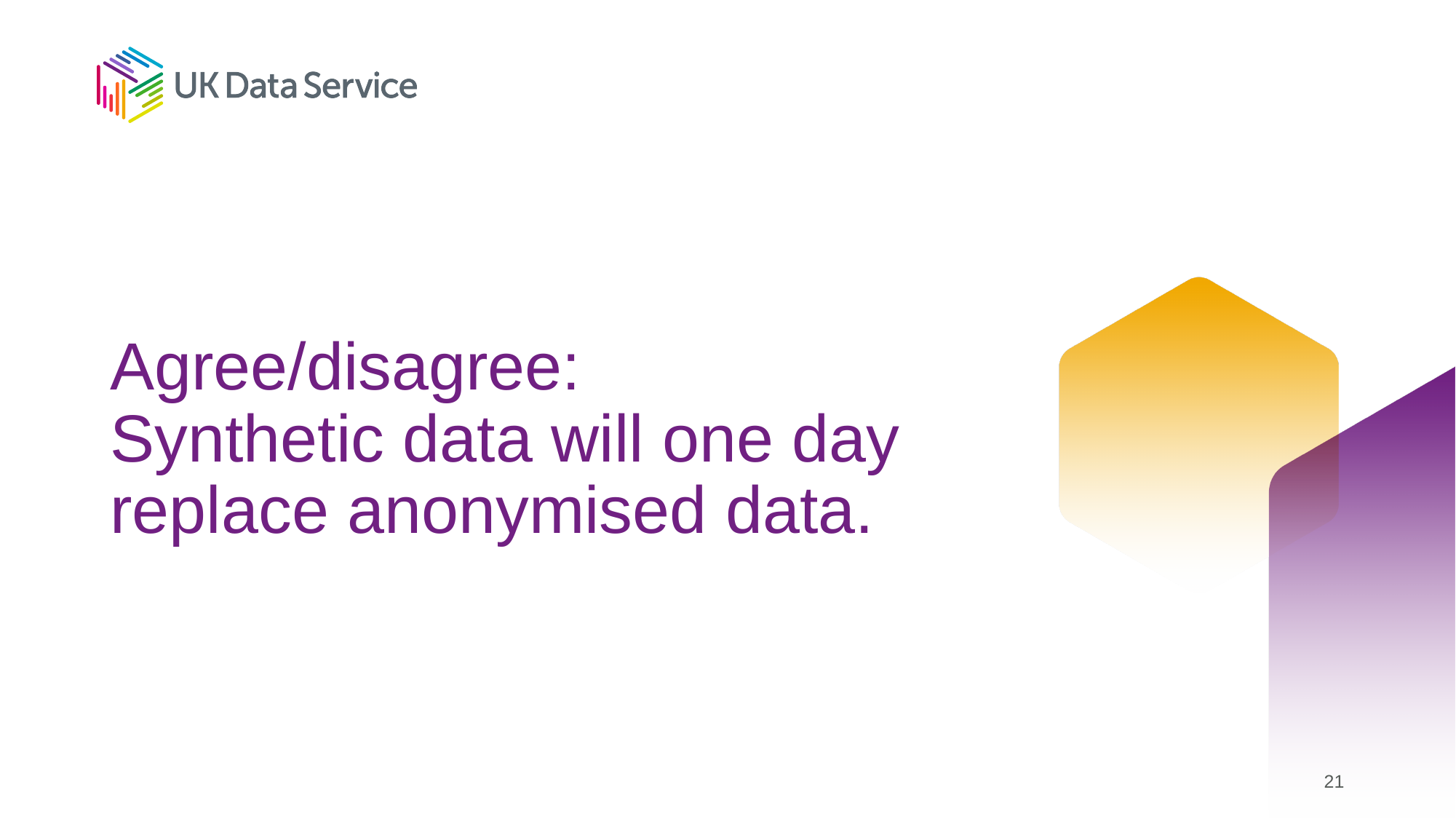

# Agree/disagree: Synthetic data will one day replace anonymised data.
21